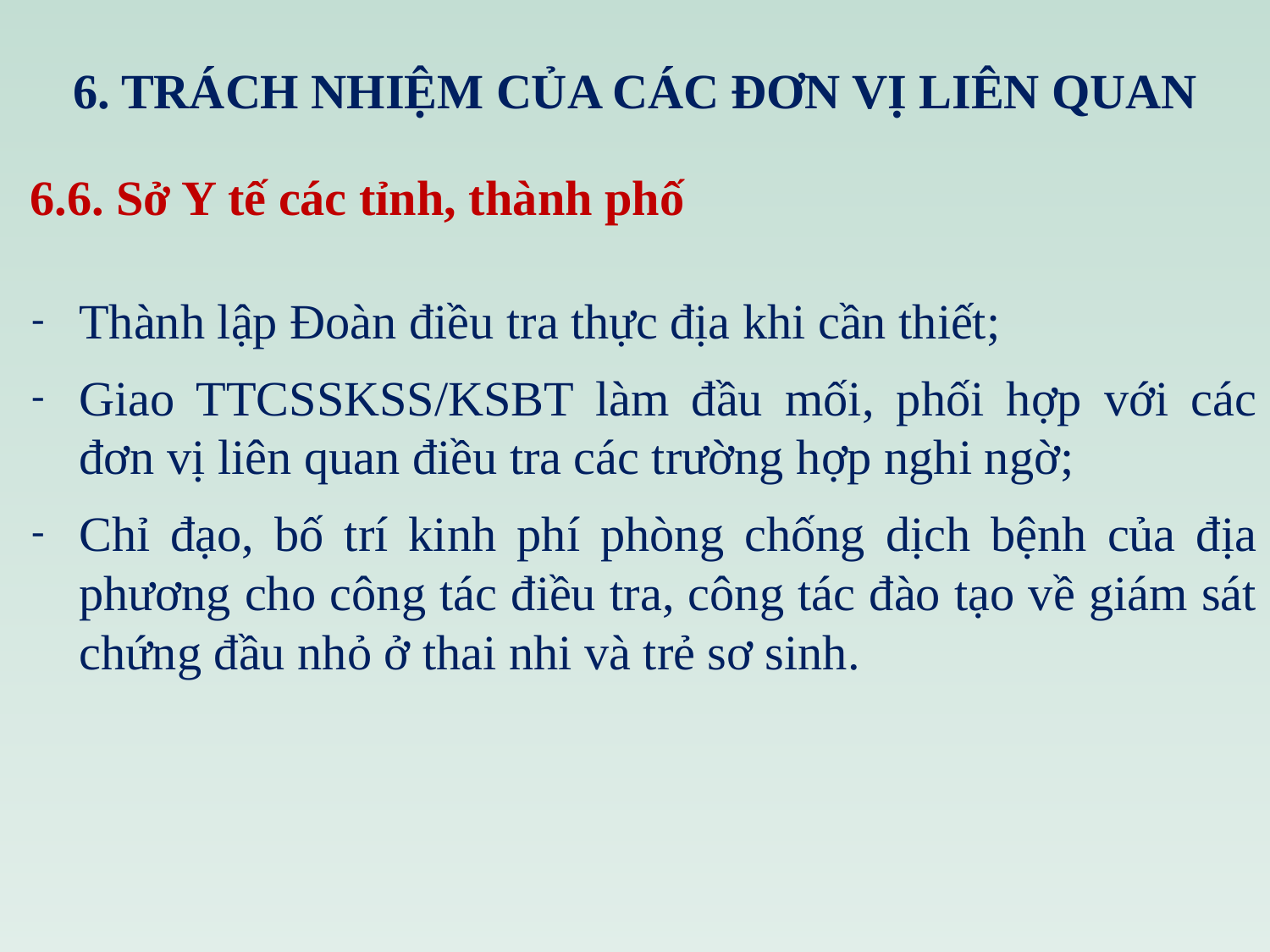

# 6. TRÁCH NHIỆM CỦA CÁC ĐƠN VỊ LIÊN QUAN
6.6. Sở Y tế các tỉnh, thành phố
Thành lập Đoàn điều tra thực địa khi cần thiết;
Giao TTCSSKSS/KSBT làm đầu mối, phối hợp với các đơn vị liên quan điều tra các trường hợp nghi ngờ;
Chỉ đạo, bố trí kinh phí phòng chống dịch bệnh của địa phương cho công tác điều tra, công tác đào tạo về giám sát chứng đầu nhỏ ở thai nhi và trẻ sơ sinh.